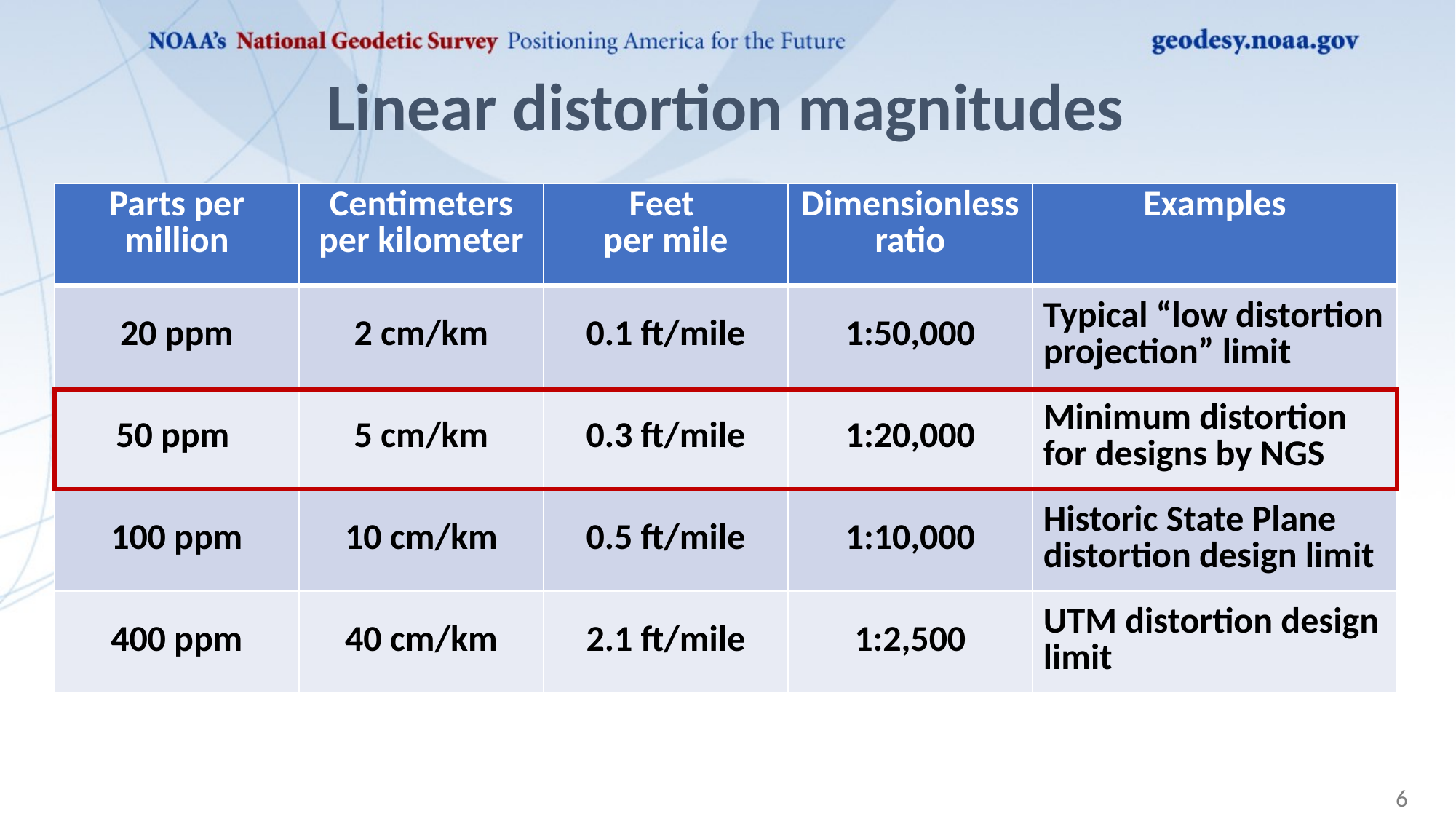

# Linear distortion magnitudes
| Parts per million | Centimeters per kilometer | Feet per mile | Dimensionless ratio | Examples |
| --- | --- | --- | --- | --- |
| 20 ppm | 2 cm/km | 0.1 ft/mile | 1:50,000 | Typical “low distortion projection” limit |
| 50 ppm | 5 cm/km | 0.3 ft/mile | 1:20,000 | Minimum distortion for designs by NGS |
| 100 ppm | 10 cm/km | 0.5 ft/mile | 1:10,000 | Historic State Plane distortion design limit |
| 400 ppm | 40 cm/km | 2.1 ft/mile | 1:2,500 | UTM distortion design limit |

6